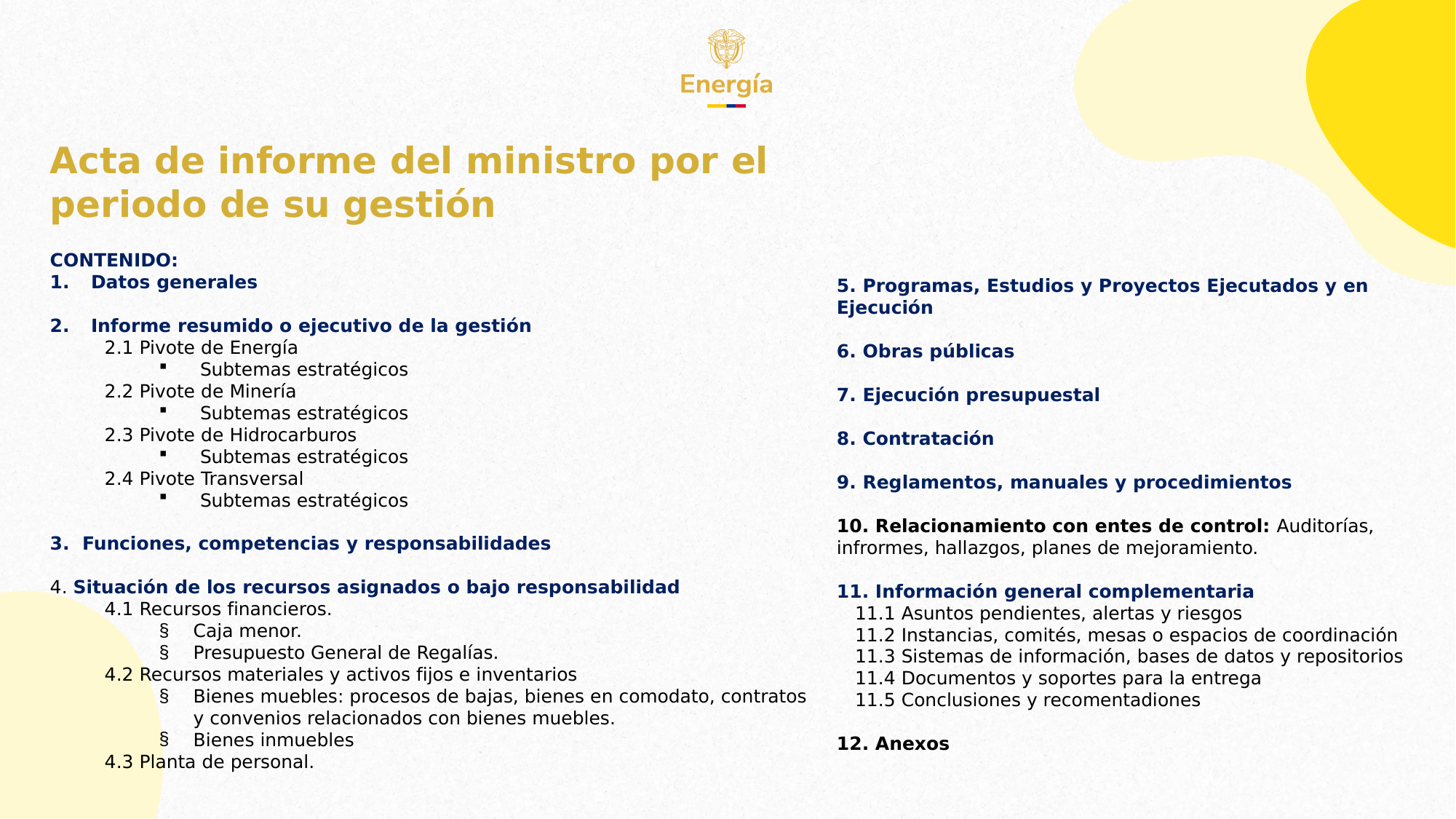

Acta de informe del ministro por el periodo de su gestión
CONTENIDO:
Datos generales

Informe resumido o ejecutivo de la gestión
2.1 Pivote de Energía
Subtemas estratégicos
2.2 Pivote de Minería
Subtemas estratégicos
2.3 Pivote de Hidrocarburos
Subtemas estratégicos
2.4 Pivote Transversal
Subtemas estratégicos

3.  Funciones, competencias y responsabilidades

4. Situación de los recursos asignados o bajo responsabilidad
4.1 Recursos financieros.
Caja menor.
Presupuesto General de Regalías.
4.2 Recursos materiales y activos fijos e inventarios
Bienes muebles: procesos de bajas, bienes en comodato, contratos y convenios relacionados con bienes muebles.
Bienes inmuebles
4.3 Planta de personal.
5. Programas, Estudios y Proyectos Ejecutados y en Ejecución

6. Obras públicas​

7. Ejecución presupuestal​

8. Contratación​

9. Reglamentos, manuales y procedimientos​

10. Relacionamiento con entes de control: Auditorías, infrormes, hallazgos, planes de mejoramiento.

11. Información general complementaria​
 11.1 Asuntos pendientes, alertas y riesgos​
 11.2 Instancias, comités, mesas o espacios de coordinación​
 11.3 Sistemas de información, bases de datos y repositorios​
 11.4 Documentos y soportes para la entrega​
 11.5 Conclusiones y recomentadiones

12. Anexos
 ​